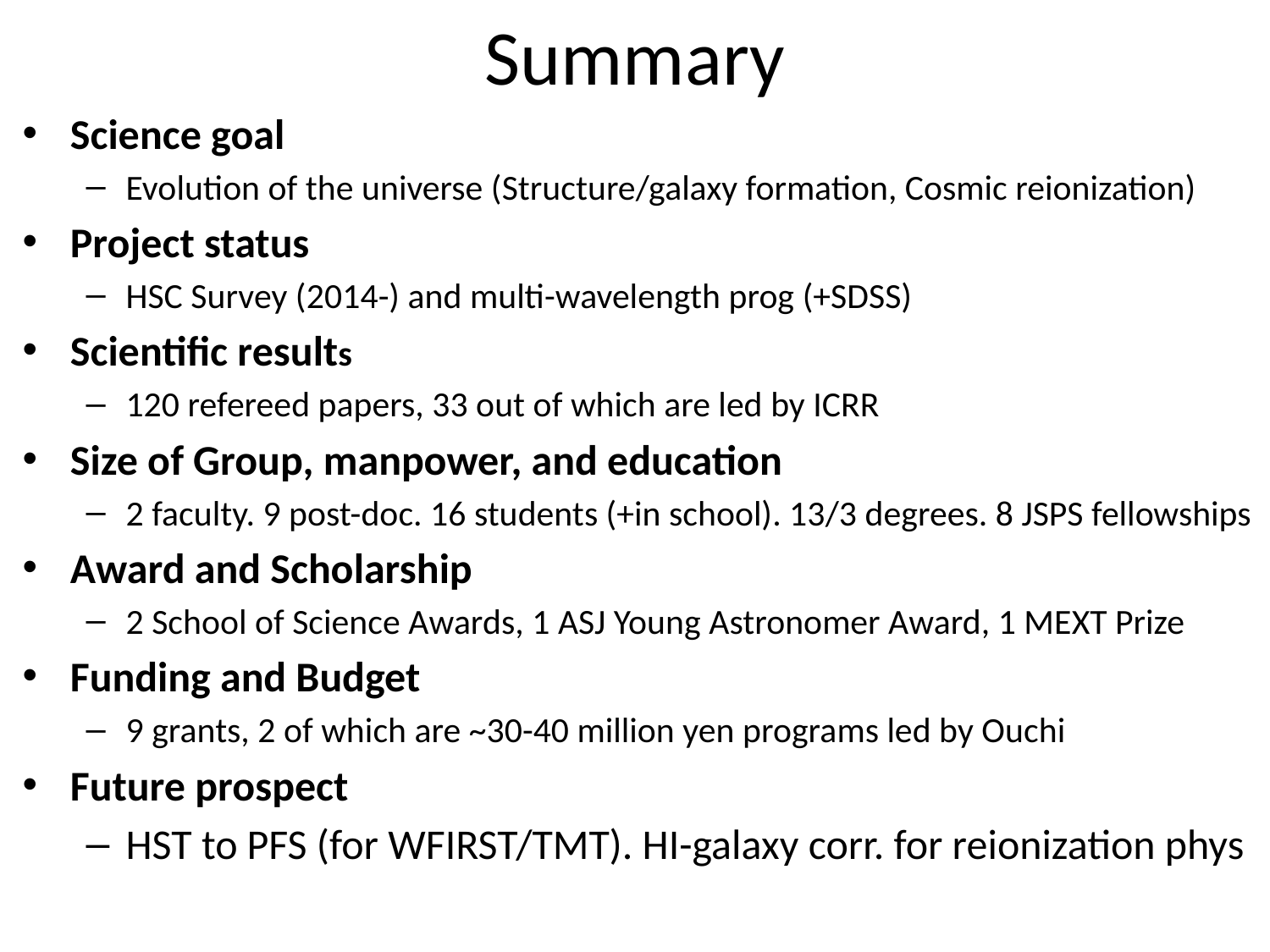

# Summary
Science goal
Evolution of the universe (Structure/galaxy formation, Cosmic reionization)
Project status
HSC Survey (2014-) and multi-wavelength prog (+SDSS)
Scientific results
120 refereed papers, 33 out of which are led by ICRR
Size of Group, manpower, and education
2 faculty. 9 post-doc. 16 students (+in school). 13/3 degrees. 8 JSPS fellowships
Award and Scholarship
2 School of Science Awards, 1 ASJ Young Astronomer Award, 1 MEXT Prize
Funding and Budget
9 grants, 2 of which are ~30-40 million yen programs led by Ouchi
Future prospect
HST to PFS (for WFIRST/TMT). HI-galaxy corr. for reionization phys